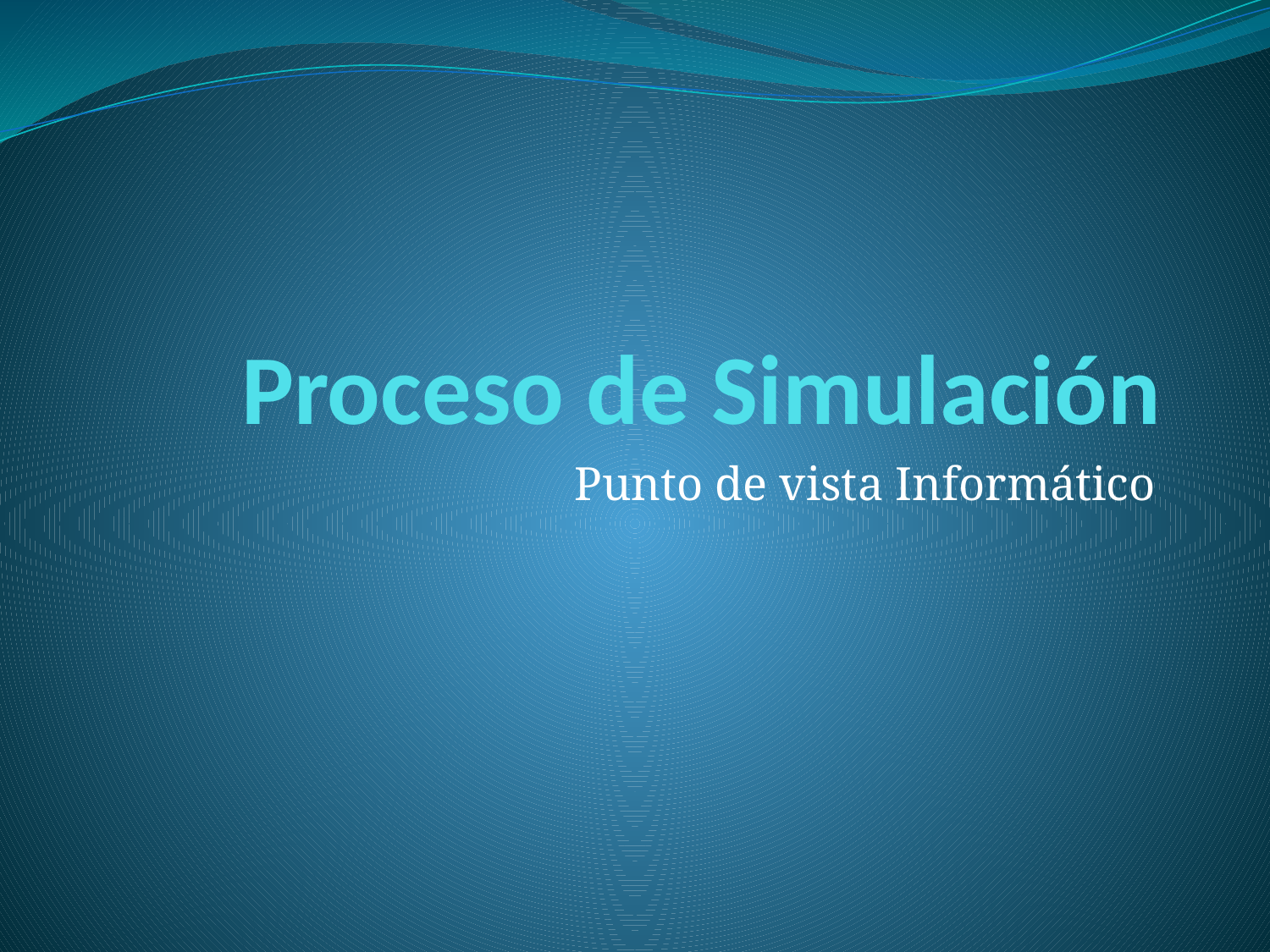

# Proceso de Simulación
Punto de vista Informático